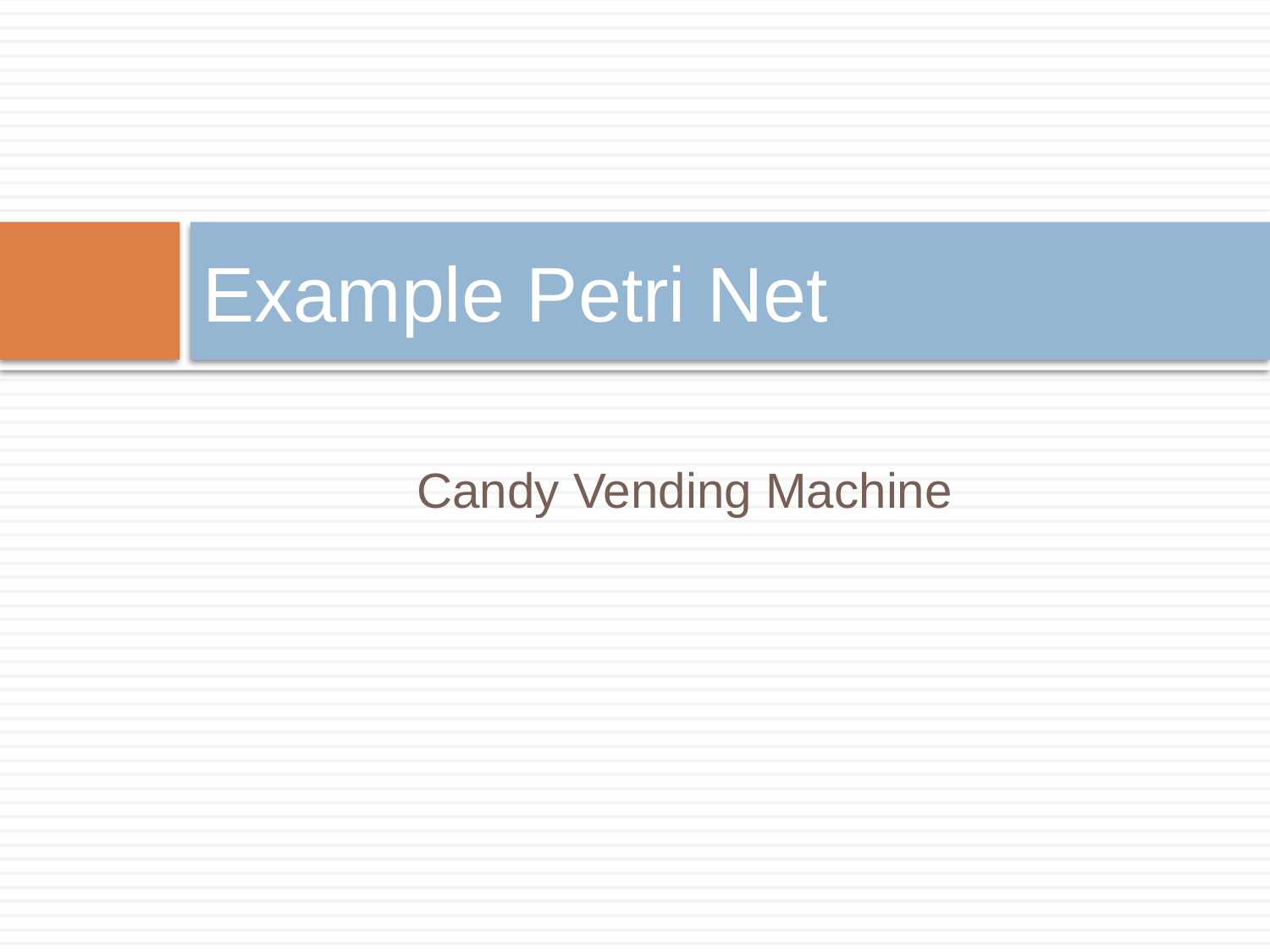

# Example Petri Net

Candy Vending Machine